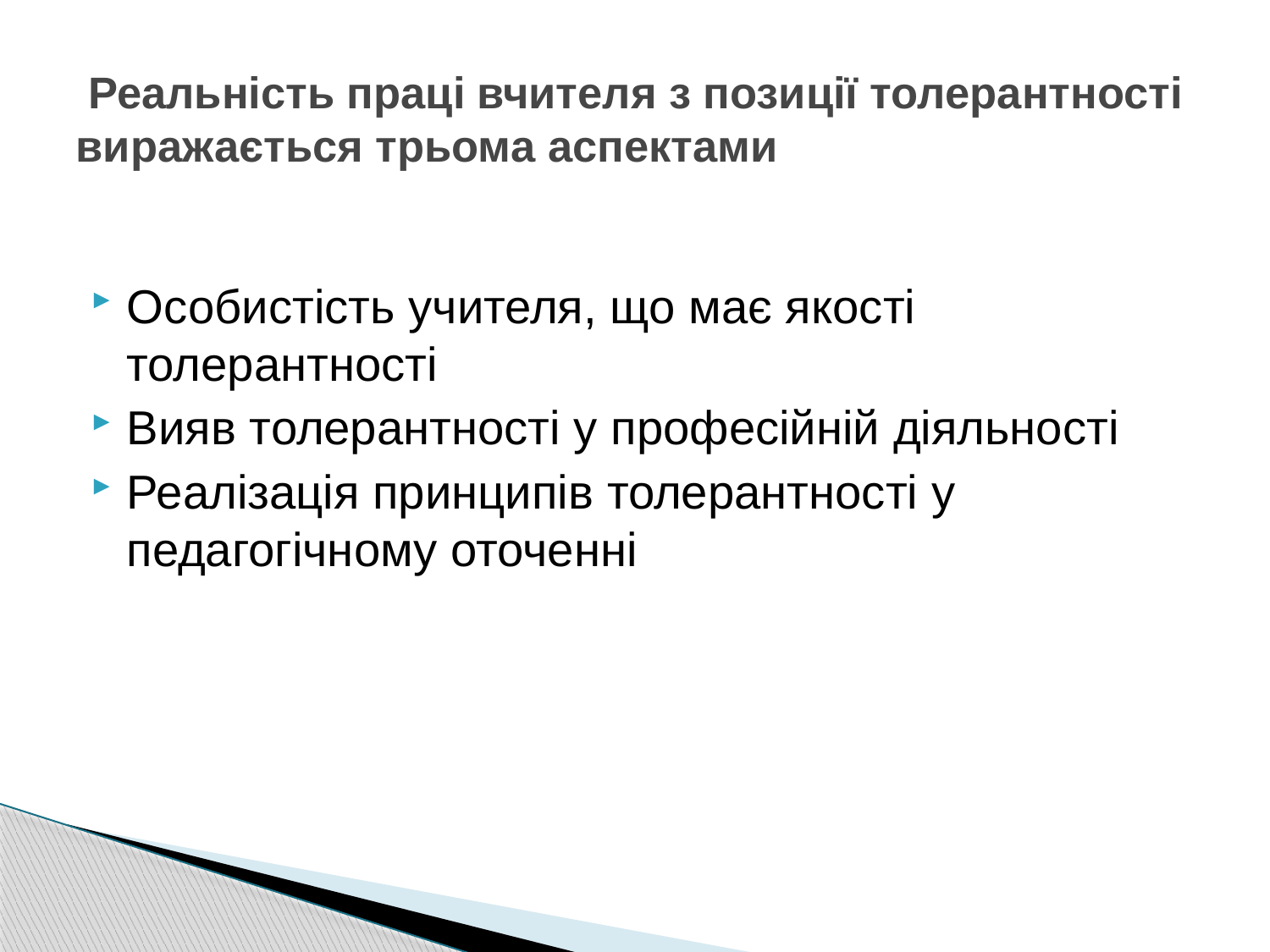

# Реальність праці вчителя з позиції толерантності виражається трьома аспектами

Особистість учителя, що має якості толерантності
Вияв толерантності у професійній діяльності
Реалізація принципів толерантності у педагогічному оточенні